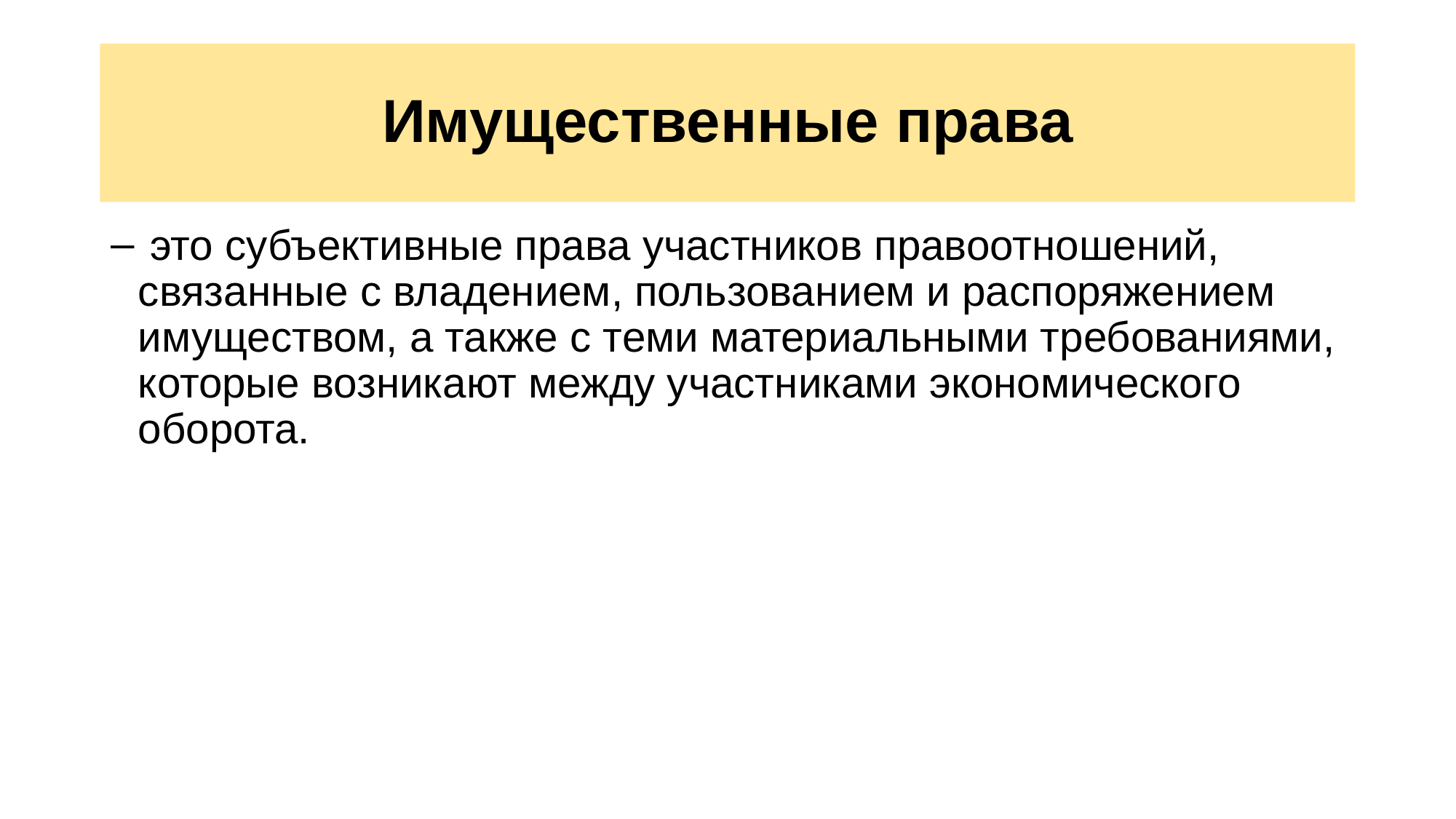

# Имущественные права
 это субъективные права участников правоотношений, связанные с владением, пользованием и распоряжением имуществом, а также с теми материальными требованиями, которые возникают между участниками экономического оборота.